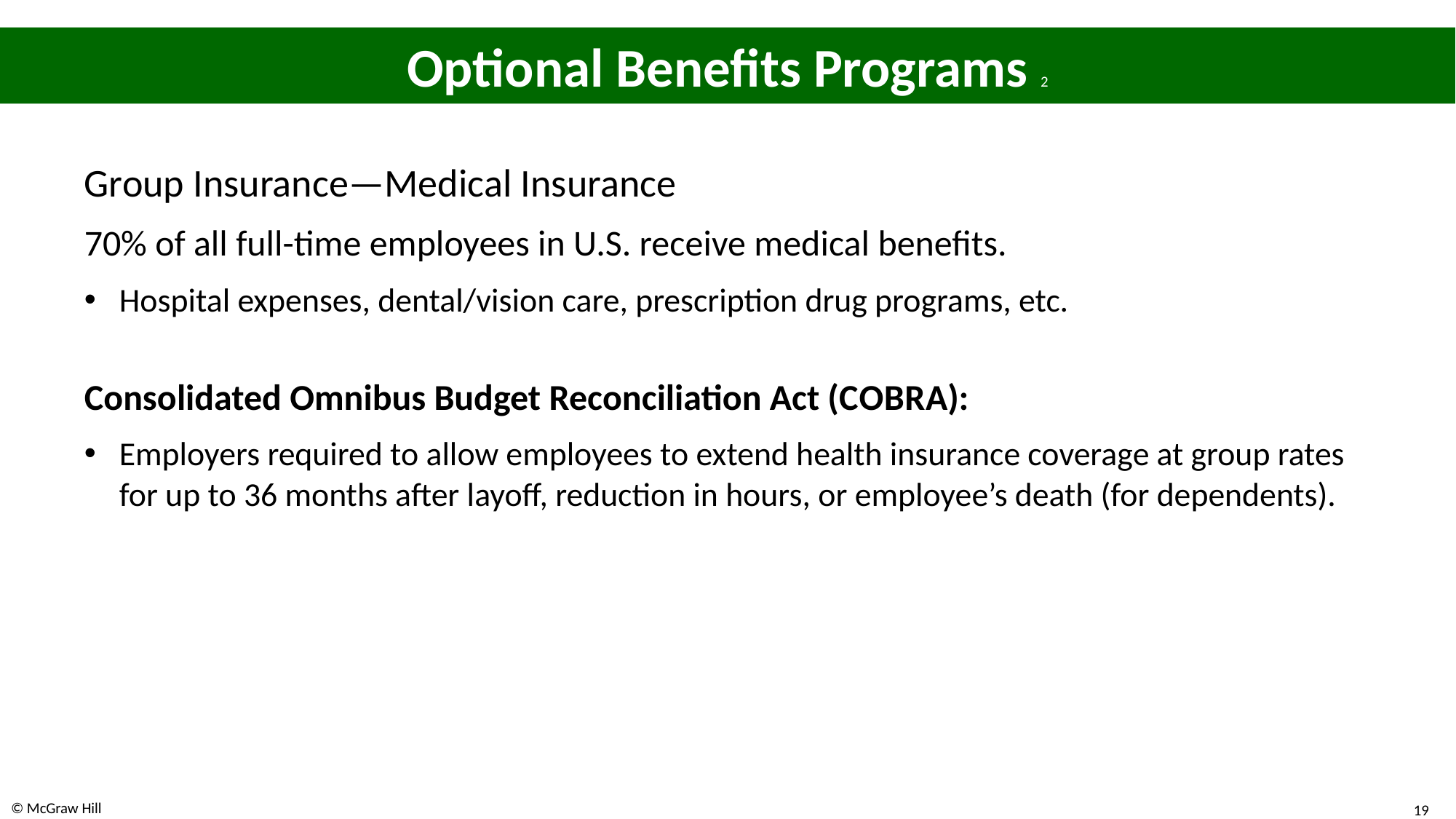

# Optional Benefits Programs 2
Group Insurance—Medical Insurance
70% of all full-time employees in U.S. receive medical benefits.
Hospital expenses, dental/vision care, prescription drug programs, etc.
Consolidated Omnibus Budget Reconciliation Act (C O B R A):
Employers required to allow employees to extend health insurance coverage at group rates for up to 36 months after layoff, reduction in hours, or employee’s death (for dependents).